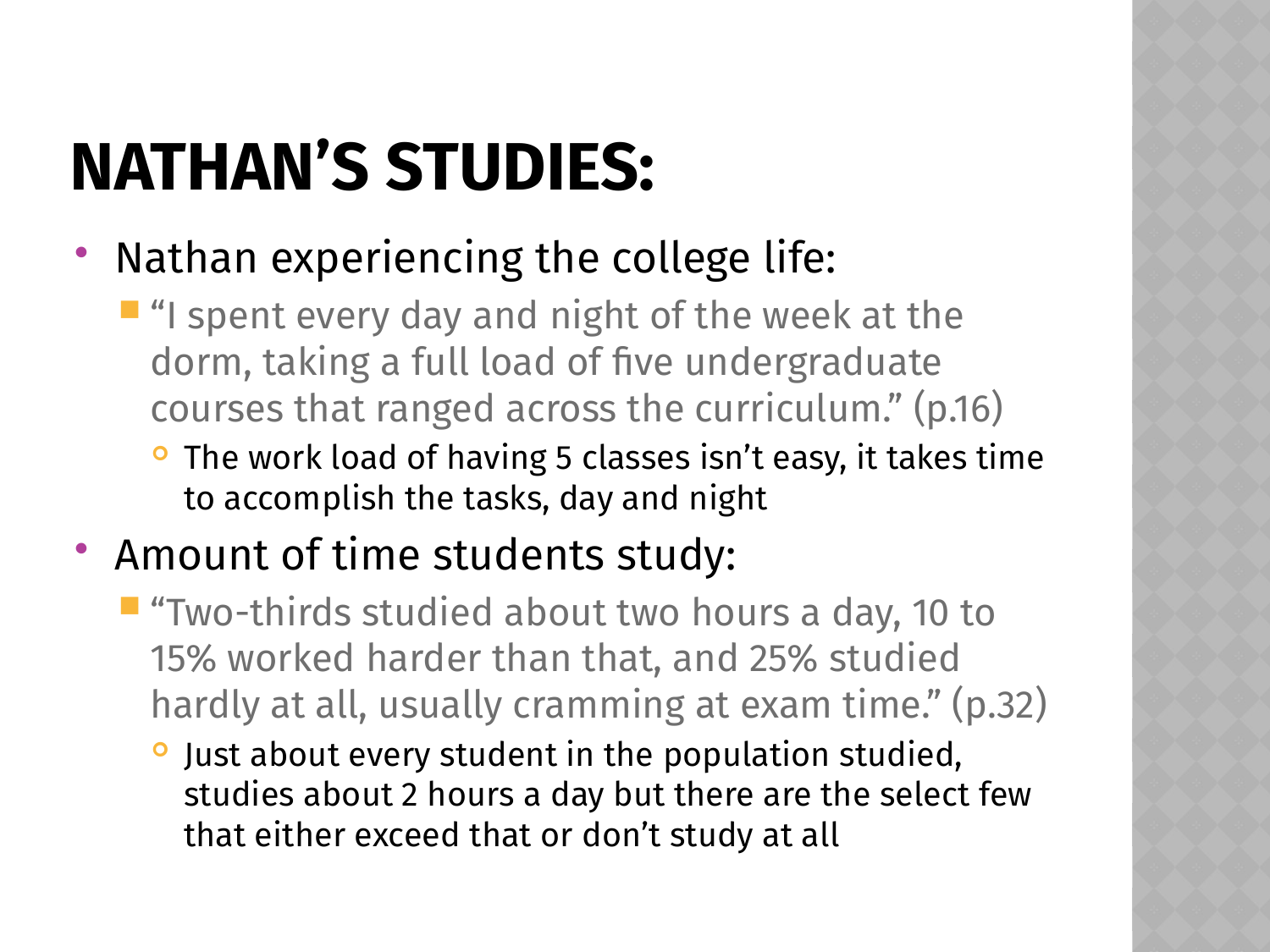

# Nathan’s Studies:
Nathan experiencing the college life:
“I spent every day and night of the week at the dorm, taking a full load of five undergraduate courses that ranged across the curriculum.” (p.16)
The work load of having 5 classes isn’t easy, it takes time to accomplish the tasks, day and night
Amount of time students study:
“Two-thirds studied about two hours a day, 10 to 15% worked harder than that, and 25% studied hardly at all, usually cramming at exam time.” (p.32)
Just about every student in the population studied, studies about 2 hours a day but there are the select few that either exceed that or don’t study at all